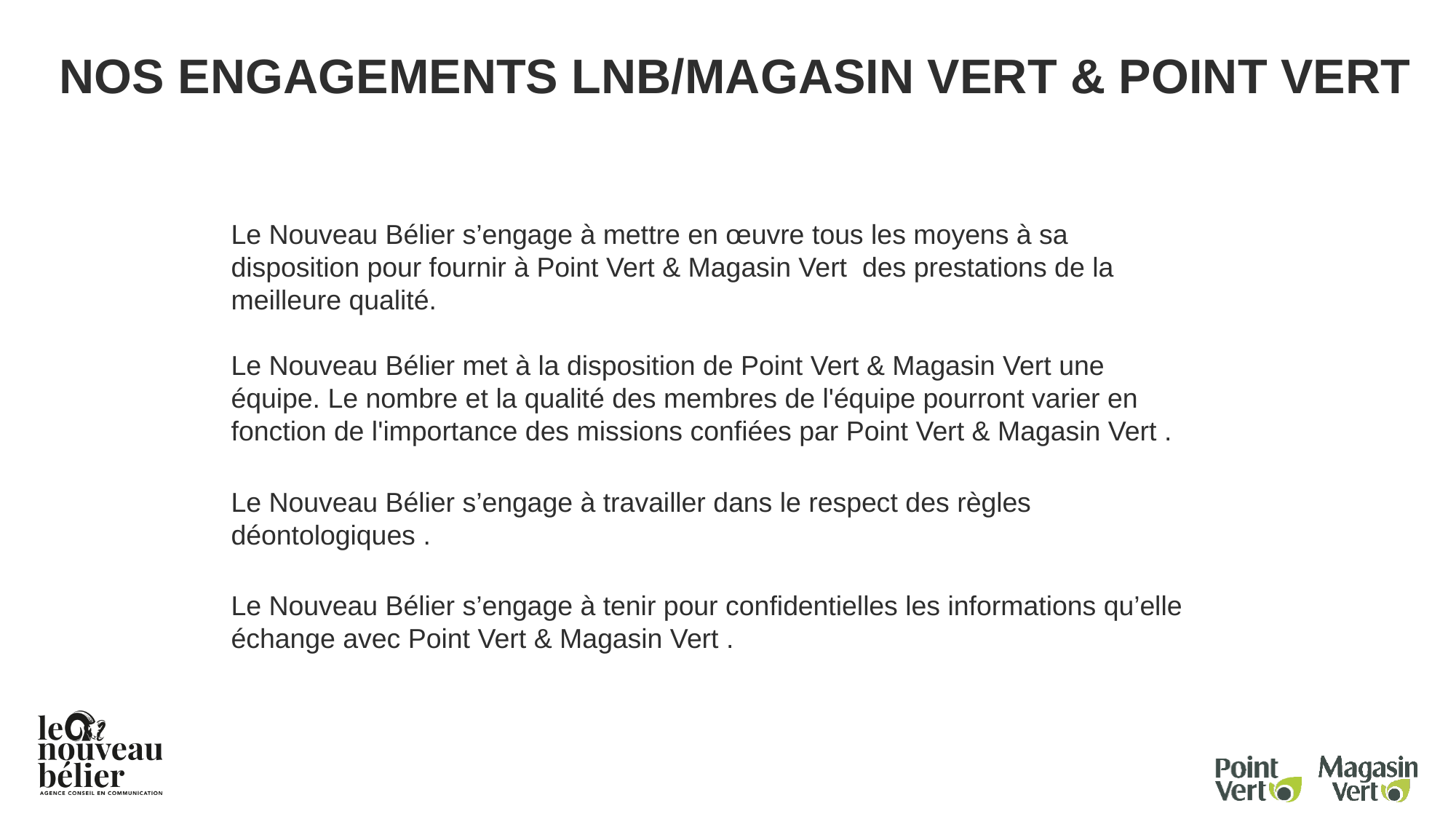

NOS ENGAGEMENTS LNB/MAGASIN VERT & POINT VERT
Le Nouveau Bélier s’engage à mettre en œuvre tous les moyens à sa disposition pour fournir à Point Vert & Magasin Vert  des prestations de la meilleure qualité.

Le Nouveau Bélier met à la disposition de Point Vert & Magasin Vert une équipe. Le nombre et la qualité des membres de l'équipe pourront varier en fonction de l'importance des missions confiées par Point Vert & Magasin Vert .

Le Nouveau Bélier s’engage à travailler dans le respect des règles déontologiques .

Le Nouveau Bélier s’engage à tenir pour confidentielles les informations qu’elle échange avec Point Vert & Magasin Vert .